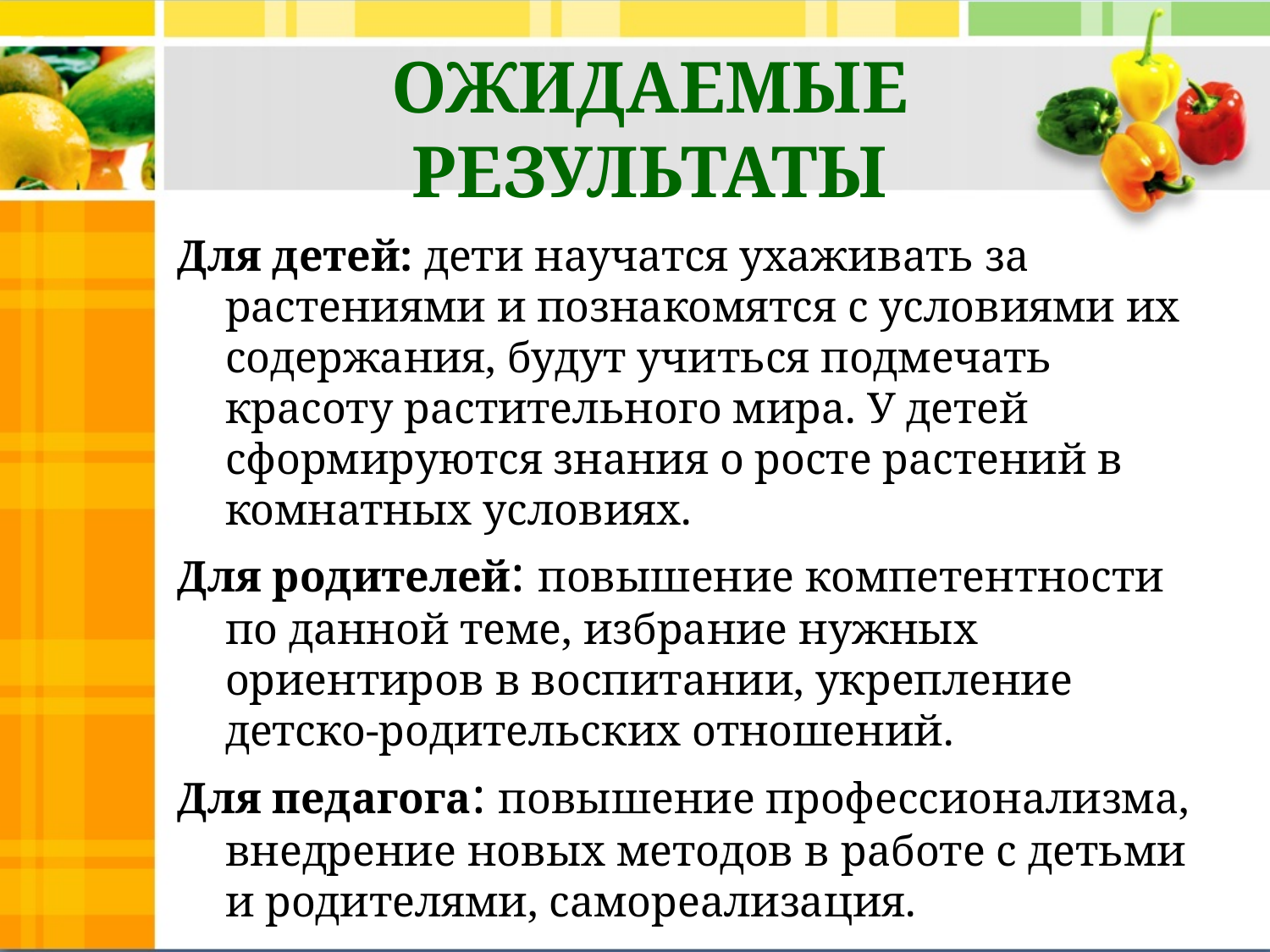

# ОЖИДАЕМЫЕ РЕЗУЛЬТАТЫ
Для детей: дети научатся ухаживать за растениями и познакомятся с условиями их содержания, будут учиться подмечать красоту растительного мира. У детей сформируются знания о росте растений в комнатных условиях.
Для родителей: повышение компетентности по данной теме, избрание нужных ориентиров в воспитании, укрепление детско-родительских отношений.
Для педагога: повышение профессионализма, внедрение новых методов в работе с детьми и родителями, самореализация.